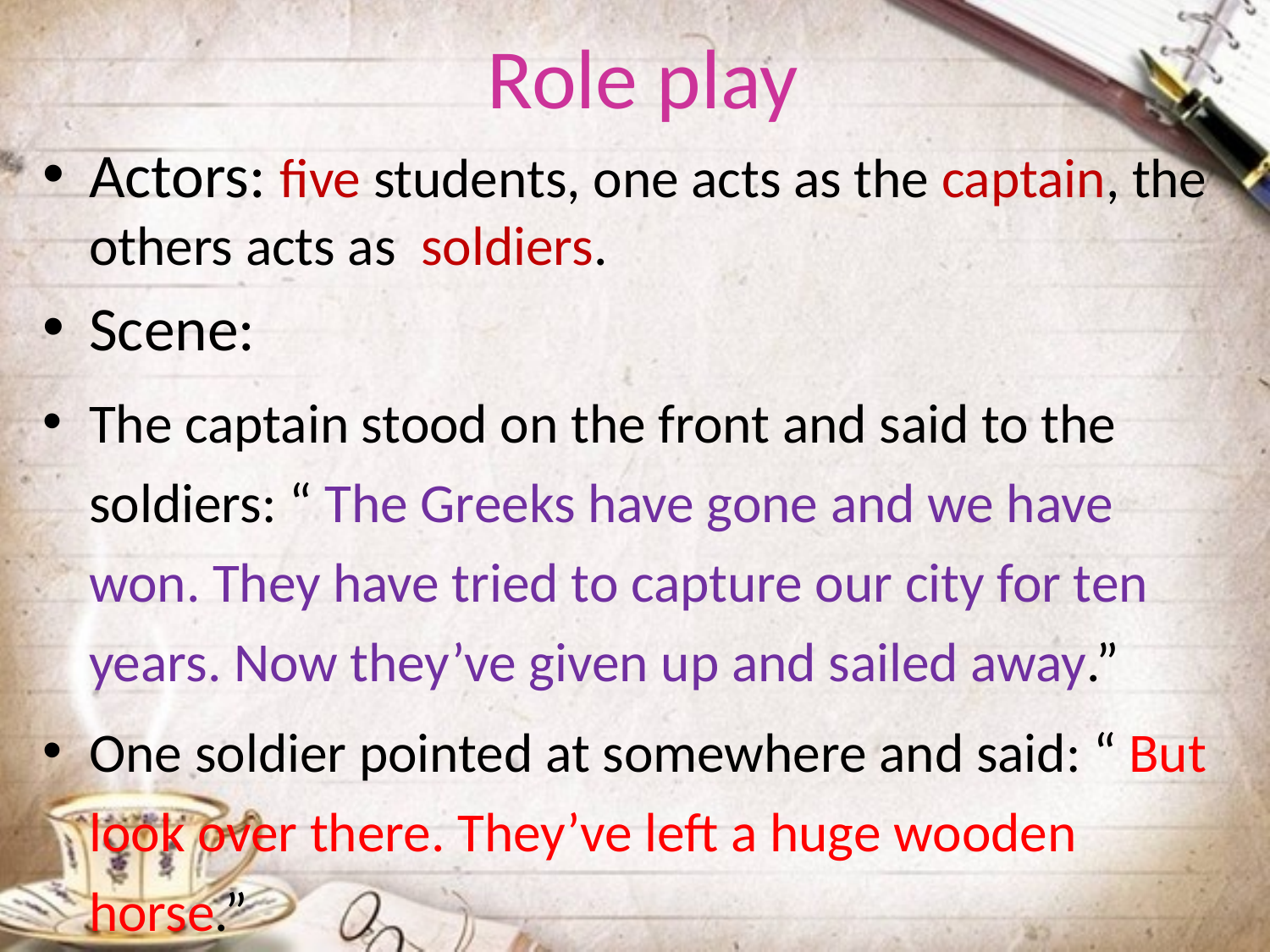

# Role play
Actors: five students, one acts as the captain, the others acts as  soldiers.
Scene:
The captain stood on the front and said to the soldiers: “ The Greeks have gone and we have won. They have tried to capture our city for ten years. Now they’ve given up and sailed away.”
One soldier pointed at somewhere and said: “ But look over there. They’ve left a huge wooden horse.”